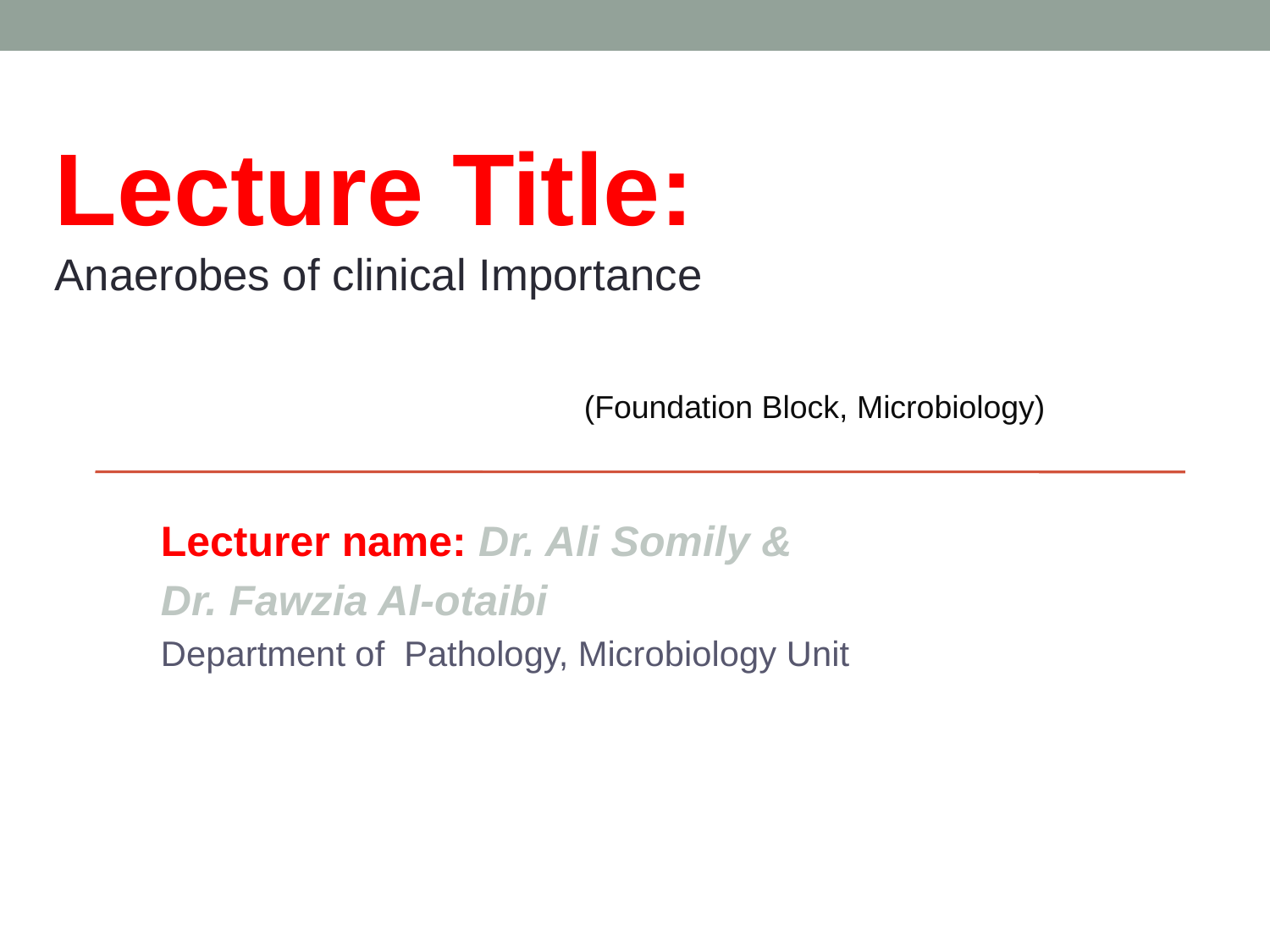

Lecture Title:
Anaerobes of clinical Importance
(Foundation Block, Microbiology)
Lecturer name: Dr. Ali Somily &
Dr. Fawzia Al-otaibi
Department of  Pathology, Microbiology Unit